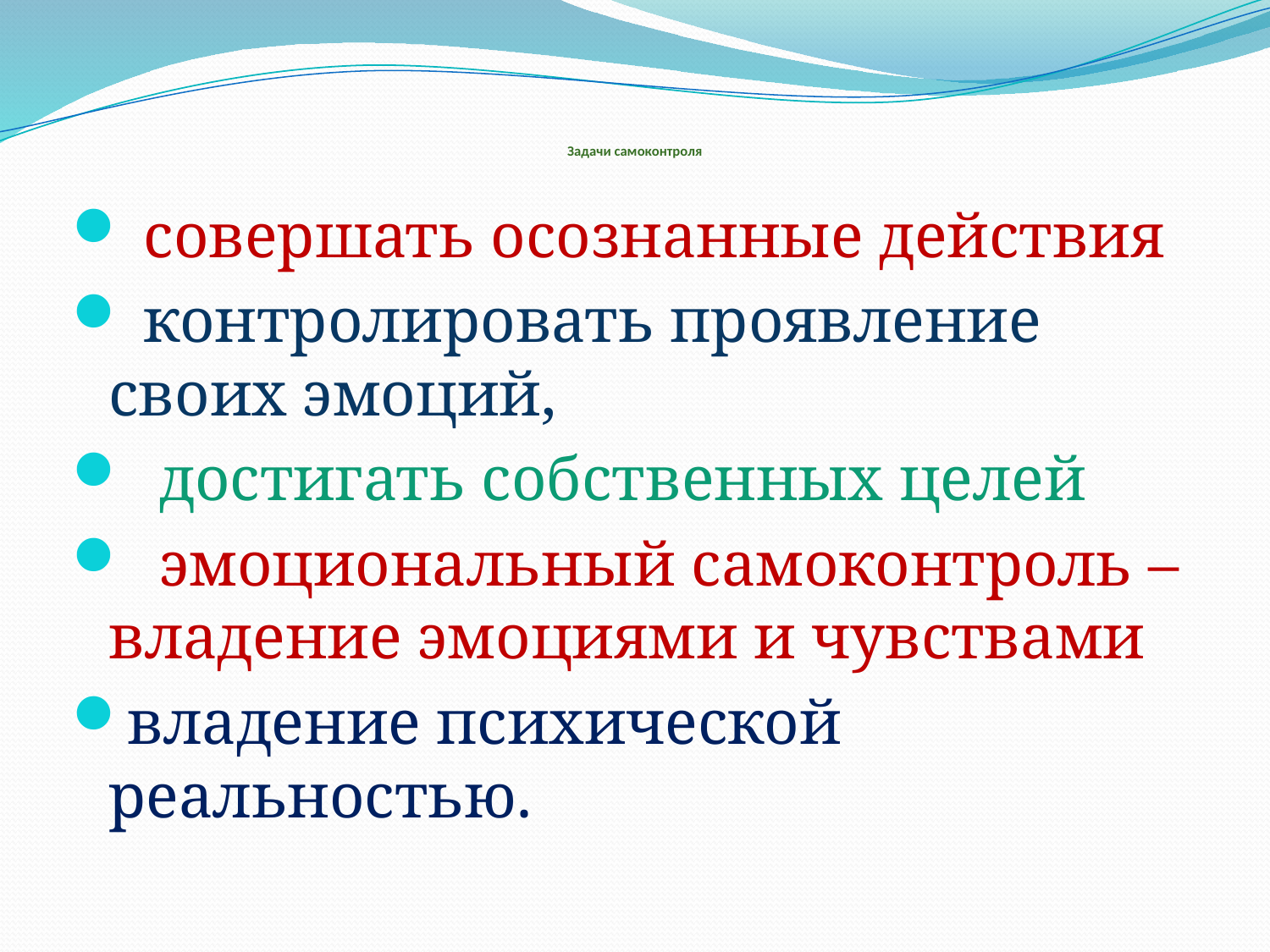

# Задачи самоконтроля
 совершать осознанные действия
 контролировать проявление своих эмоций,
  достигать собственных целей
  эмоциональный самоконтроль – владение эмоциями и чувствами
владение психической реальностью.